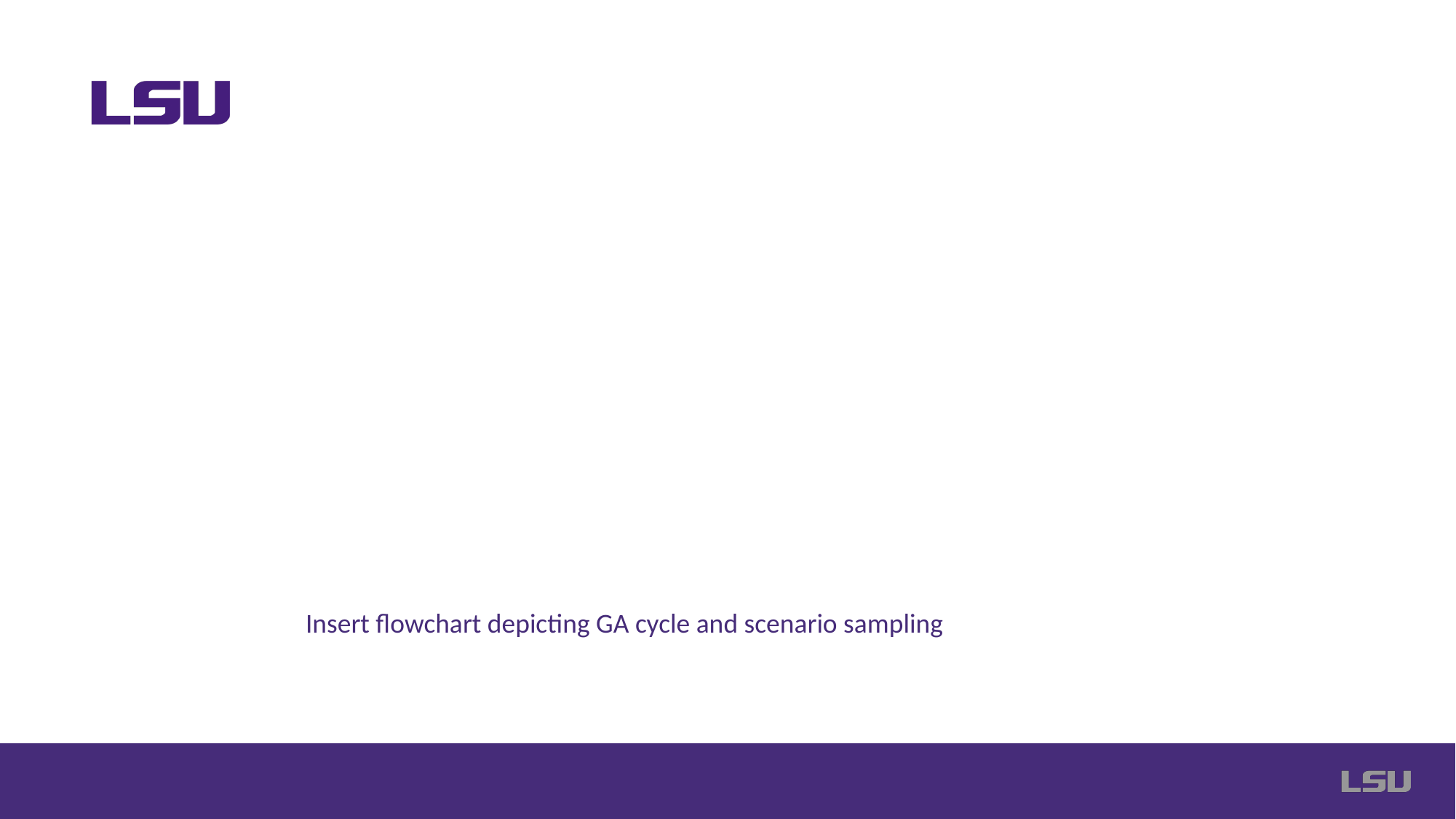

# 3. GA + Scenario Sampling Workflow
1. Initialize population of (y,z)
2. Evaluate fitness over S' scenarios
3. Selection → Crossover (SBX) → Mutation (PM)
4. Repeat for G generations
Insert flowchart depicting GA cycle and scenario sampling